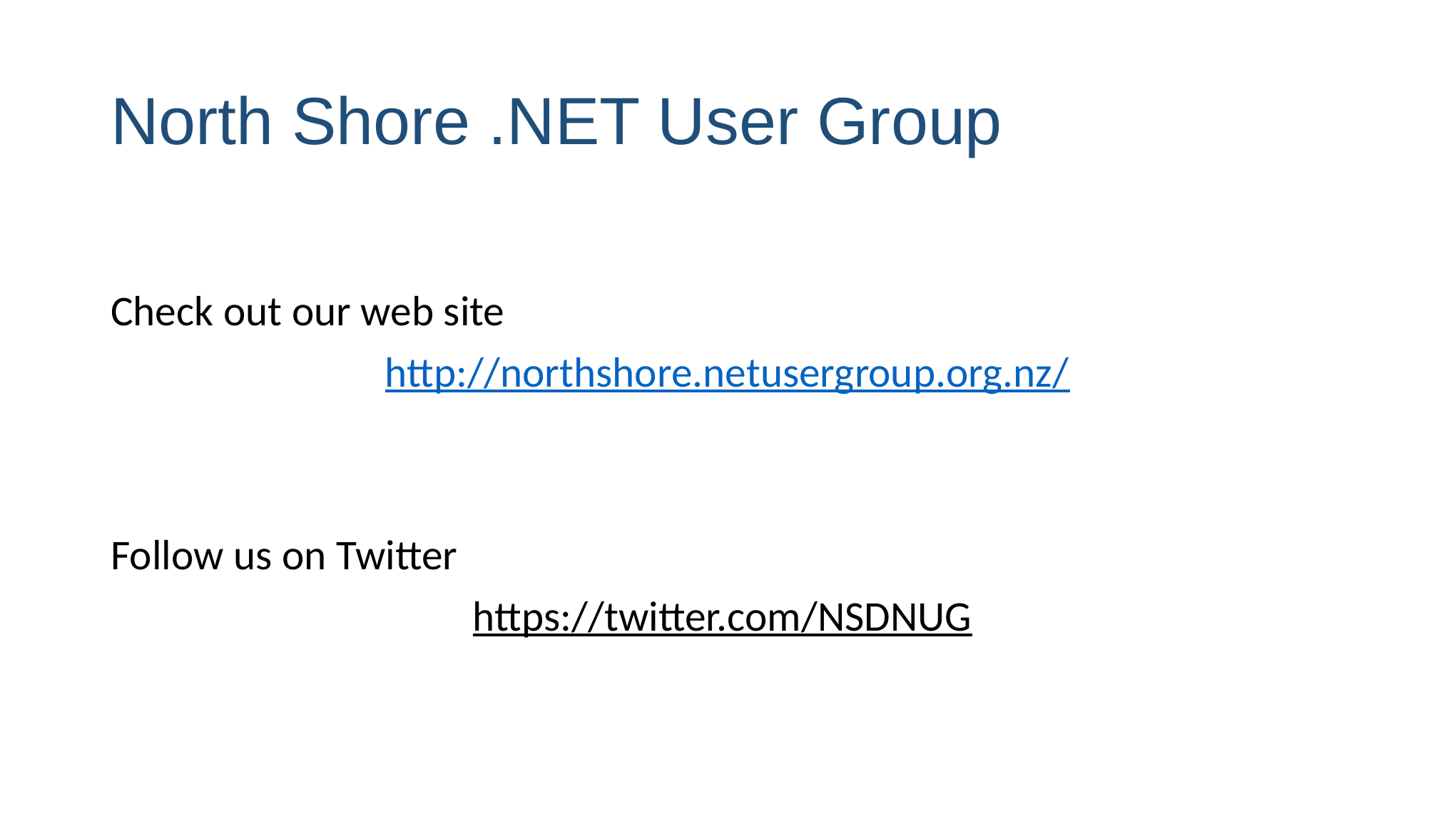

# North Shore .NET User Group

Check out our web site
http://northshore.netusergroup.org.nz/

Follow us on Twitter
https://twitter.com/NSDNUG